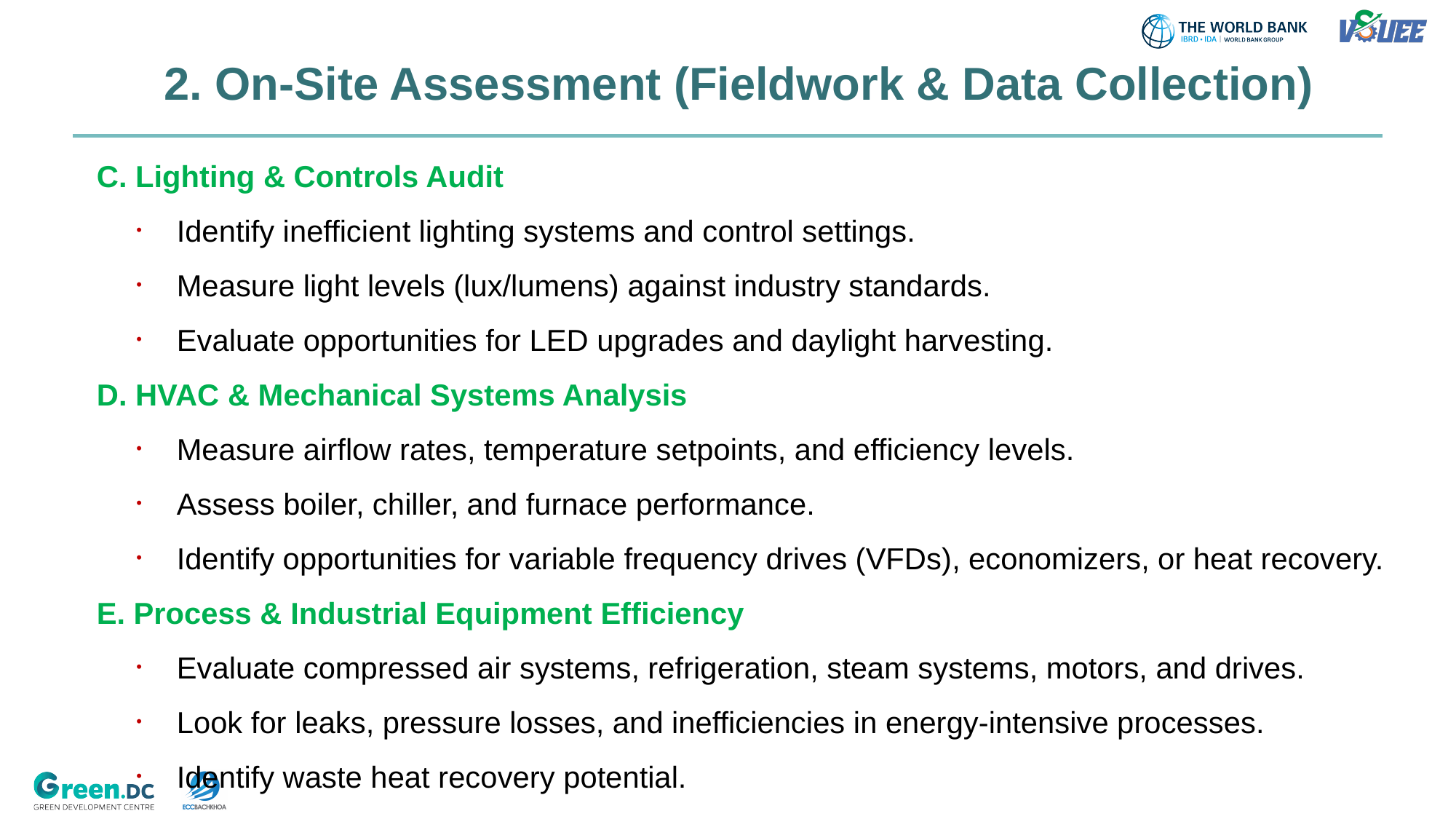

# 2. On-Site Assessment (Fieldwork & Data Collection)
C. Lighting & Controls Audit
Identify inefficient lighting systems and control settings.
Measure light levels (lux/lumens) against industry standards.
Evaluate opportunities for LED upgrades and daylight harvesting.
D. HVAC & Mechanical Systems Analysis
Measure airflow rates, temperature setpoints, and efficiency levels.
Assess boiler, chiller, and furnace performance.
Identify opportunities for variable frequency drives (VFDs), economizers, or heat recovery.
E. Process & Industrial Equipment Efficiency
Evaluate compressed air systems, refrigeration, steam systems, motors, and drives.
Look for leaks, pressure losses, and inefficiencies in energy-intensive processes.
Identify waste heat recovery potential.
10